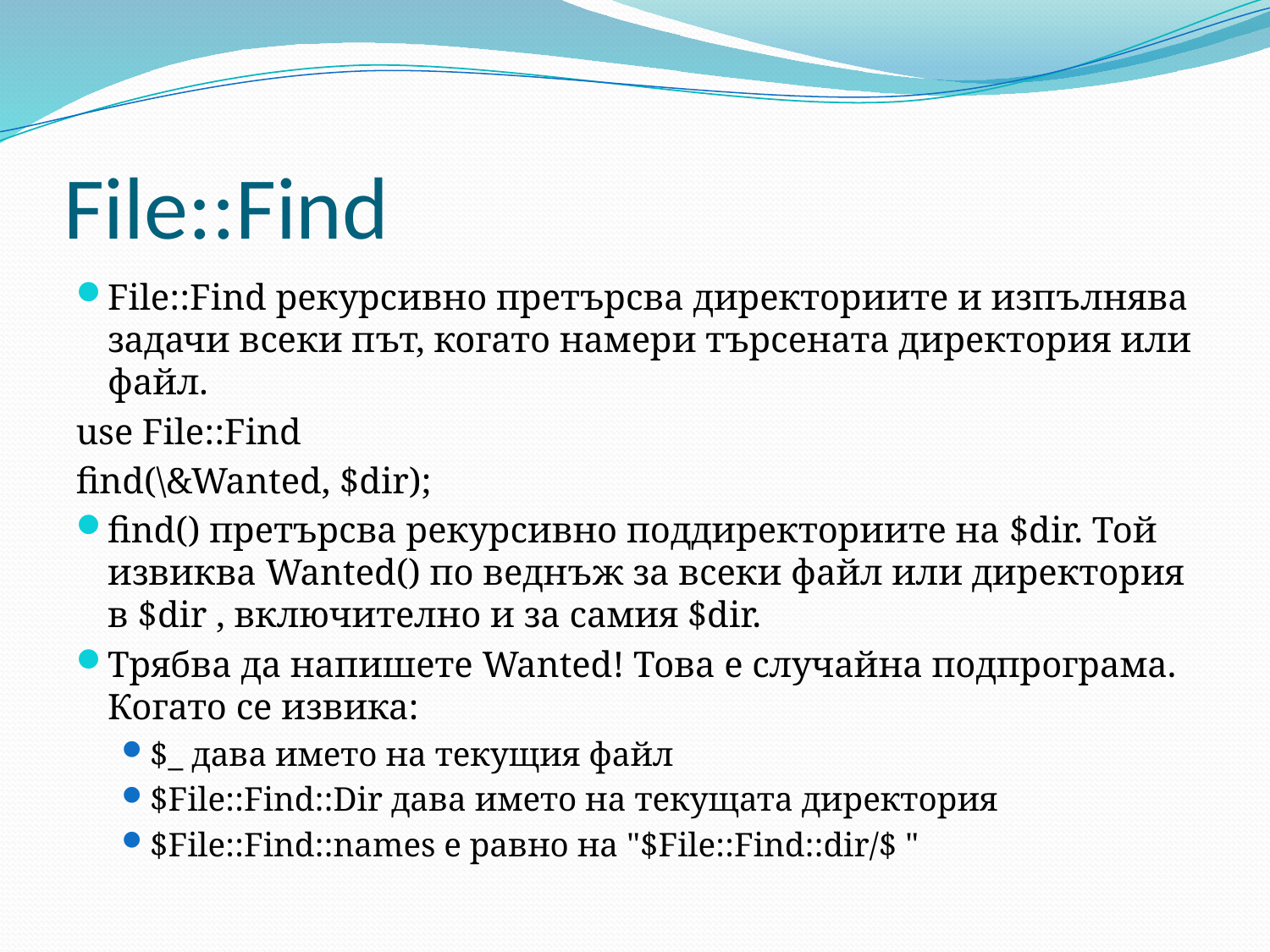

# File::Find
File::Find рекурсивно претърсва директориите и изпълнява задачи всеки път, когато намери търсената директория или файл.
use File::Find
find(\&Wanted, $dir);
find() претърсва рекурсивно поддиректориите на $dir. Той извиква Wanted() по веднъж за всеки файл или директория в $dir , включително и за самия $dir.
Трябва да напишете Wanted! Това е случайна подпрограма. Когато се извика:
$_ дава името на текущия файл
$File::Find::Dir дава името на текущата директория
$File::Find::names е равно на "$File::Find::dir/$ "